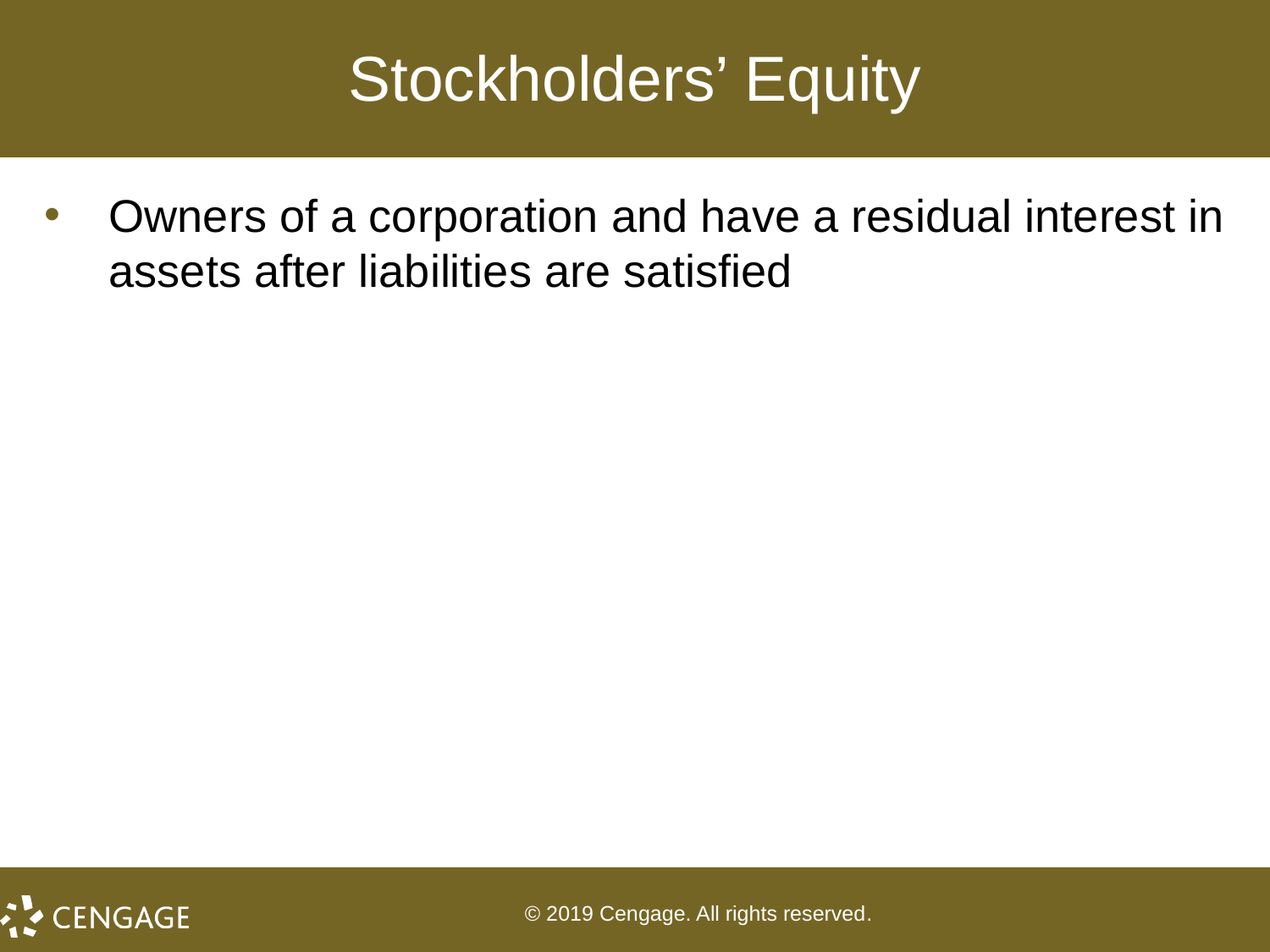

# Stockholders’ Equity
Owners of a corporation and have a residual interest in assets after liabilities are satisfied